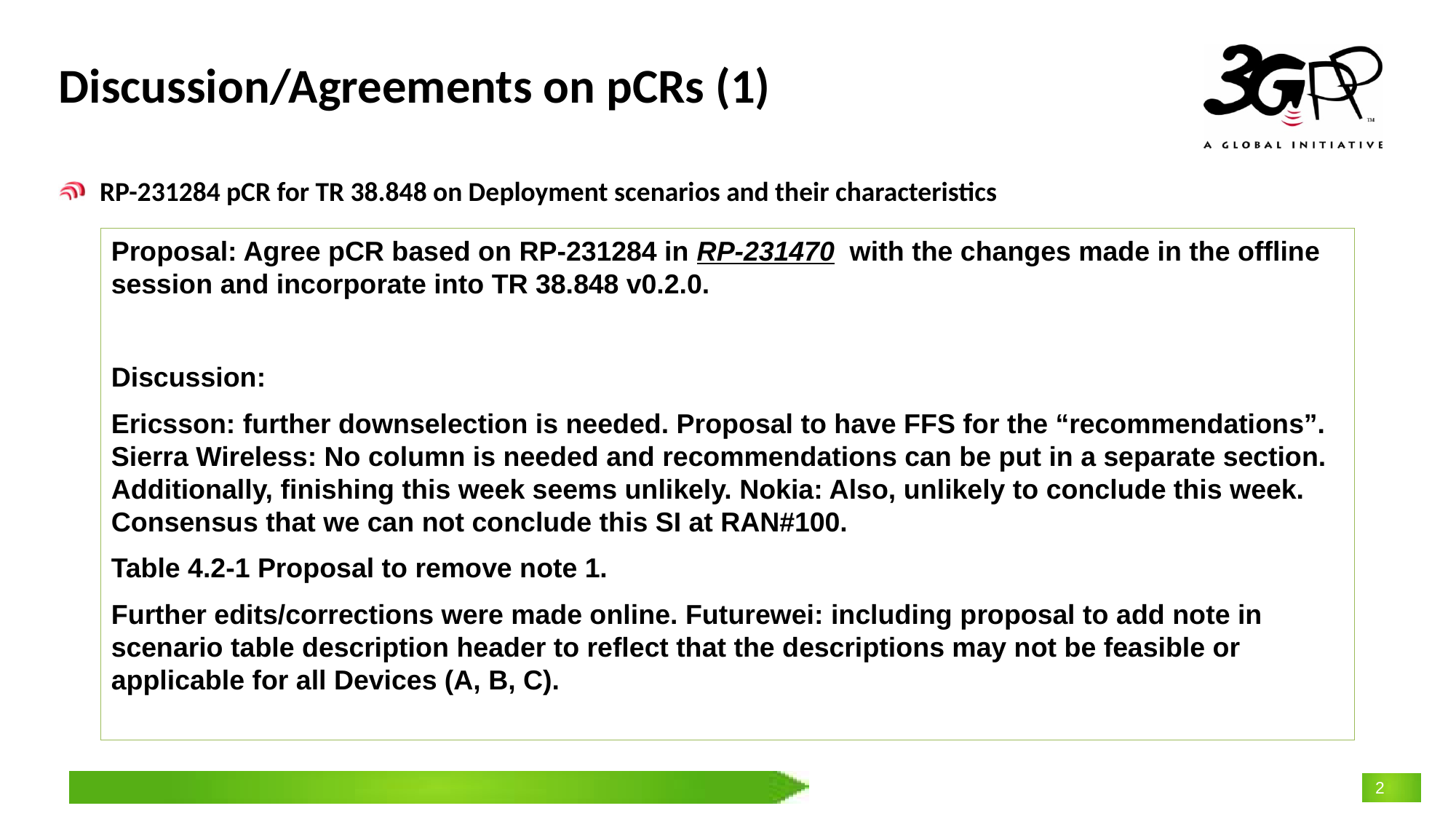

# Discussion/Agreements on pCRs (1)
RP-231284 pCR for TR 38.848 on Deployment scenarios and their characteristics
Proposal: Agree pCR based on RP-231284 in RP-231470  with the changes made in the offline session and incorporate into TR 38.848 v0.2.0.

Discussion:
Ericsson: further downselection is needed. Proposal to have FFS for the “recommendations”. Sierra Wireless: No column is needed and recommendations can be put in a separate section. Additionally, finishing this week seems unlikely. Nokia: Also, unlikely to conclude this week. Consensus that we can not conclude this SI at RAN#100.
Table 4.2-1 Proposal to remove note 1.
Further edits/corrections were made online. Futurewei: including proposal to add note in scenario table description header to reflect that the descriptions may not be feasible or applicable for all Devices (A, B, C).